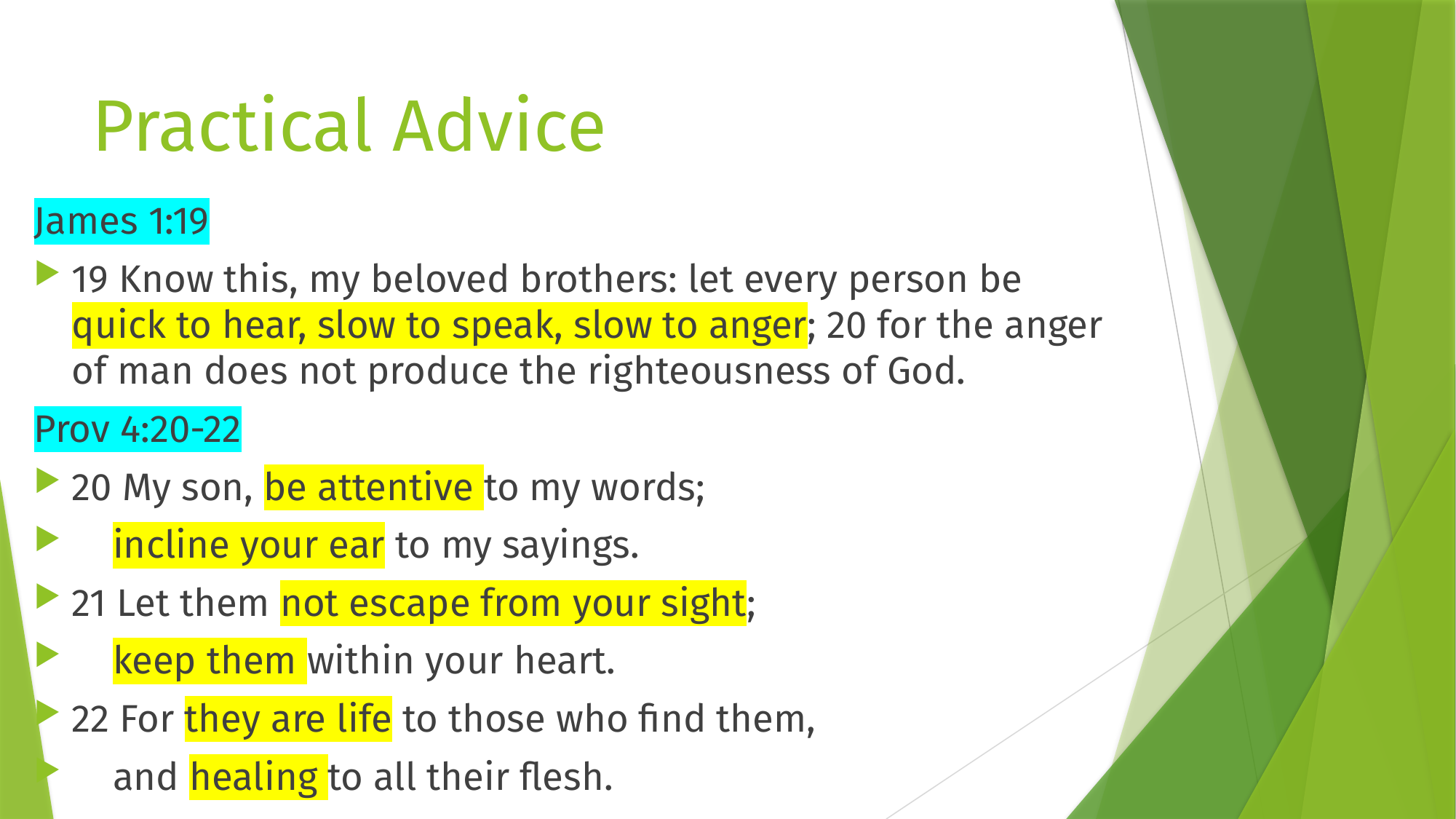

# Practical Advice
James 1:19
19 Know this, my beloved brothers: let every person be quick to hear, slow to speak, slow to anger; 20 for the anger of man does not produce the righteousness of God.
Prov 4:20-22
20 My son, be attentive to my words;
    incline your ear to my sayings.
21 Let them not escape from your sight;
    keep them within your heart.
22 For they are life to those who find them,
    and healing to all their flesh.